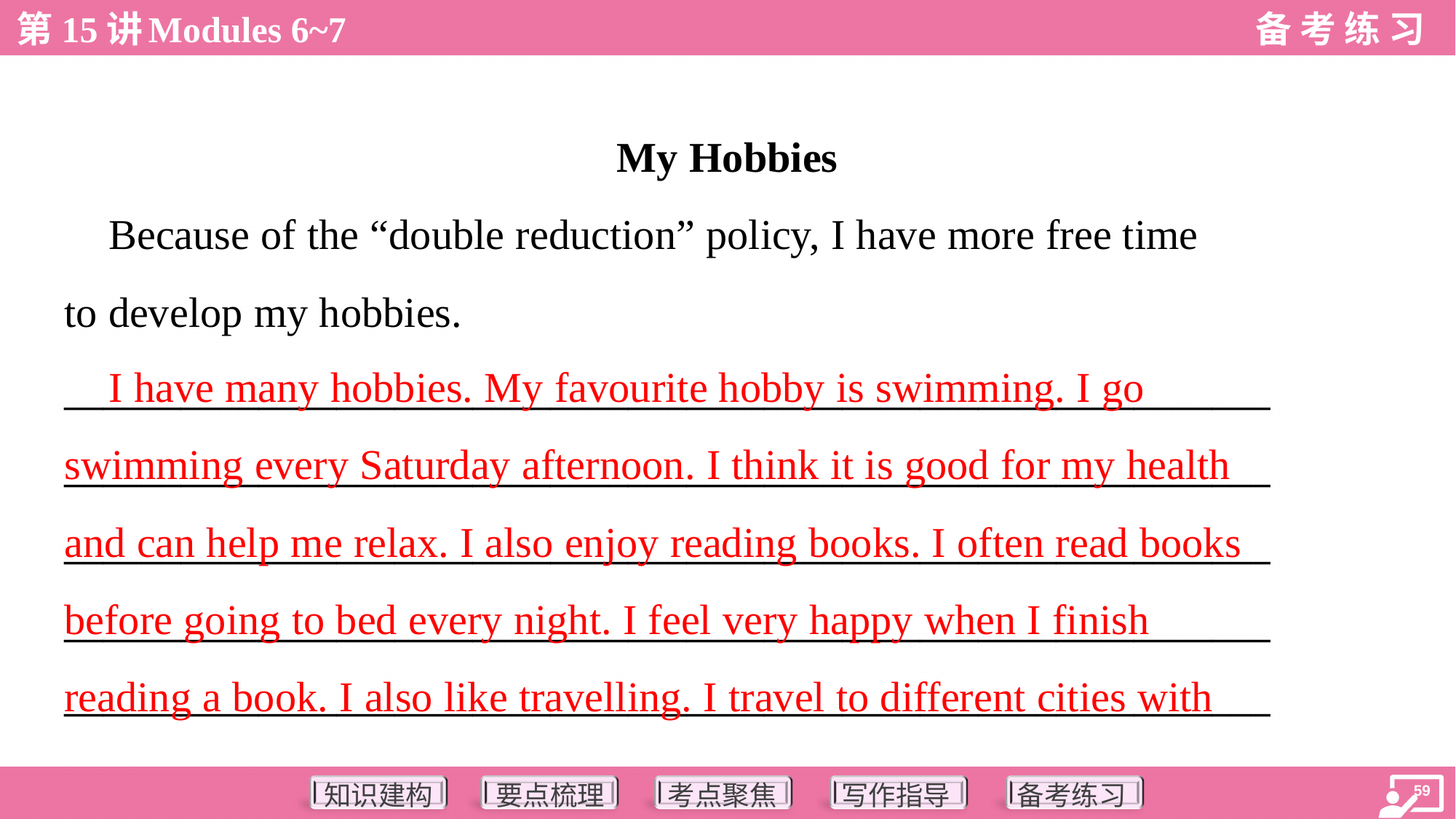

My Hobbies
    Because of the “double reduction” policy, I have more free time
to develop my hobbies.
______________________________________________________________
______________________________________________________________
______________________________________________________________
______________________________________________________________
______________________________________________________________
    I have many hobbies. My favourite hobby is swimming. I go
swimming every Saturday afternoon. I think it is good for my health
and can help me relax. I also enjoy reading books. I often read books
before going to bed every night. I feel very happy when I finish
reading a book. I also like travelling. I travel to different cities with